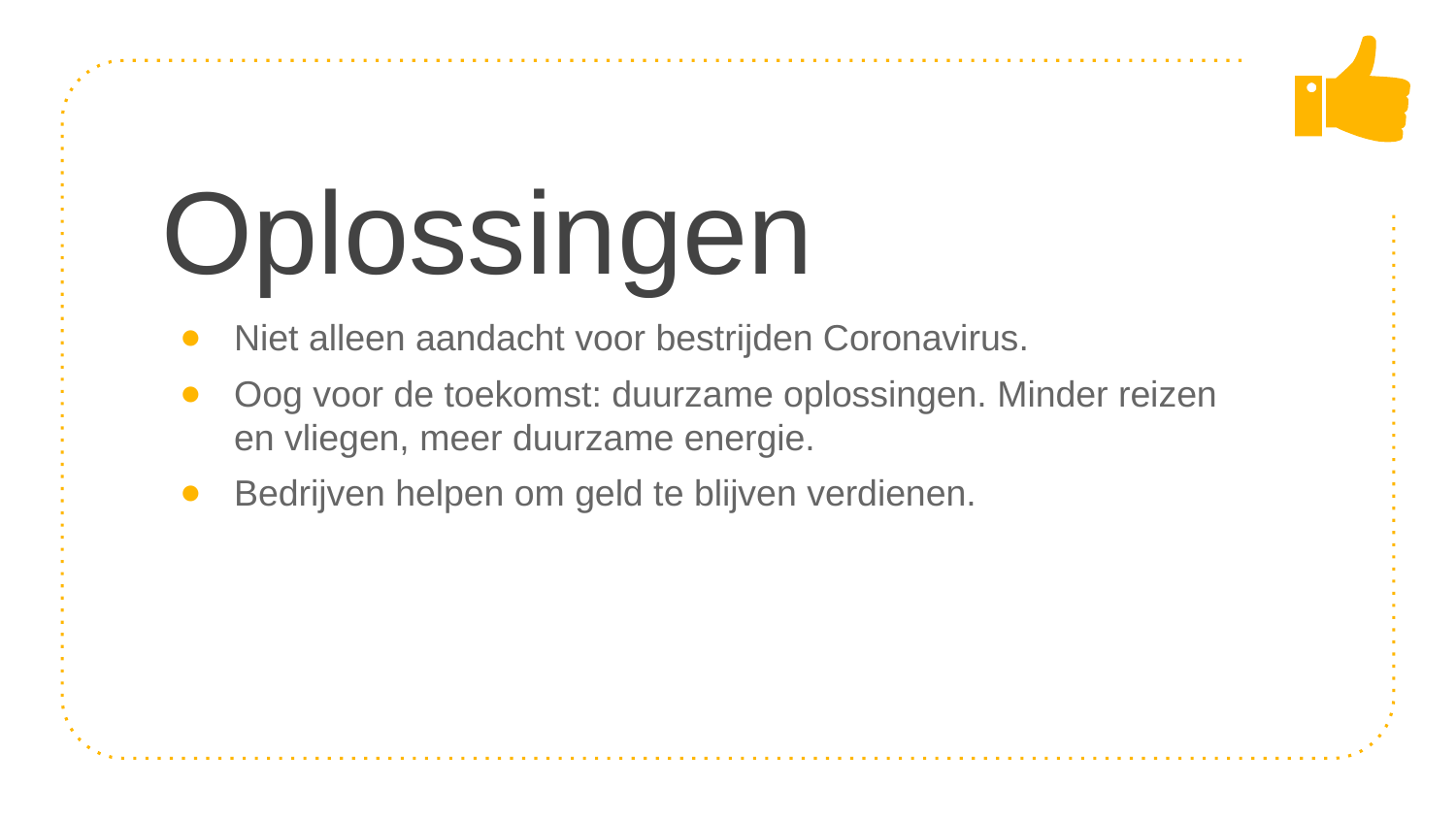

# Oplossingen
Niet alleen aandacht voor bestrijden Coronavirus.
Oog voor de toekomst: duurzame oplossingen. Minder reizen en vliegen, meer duurzame energie.
Bedrijven helpen om geld te blijven verdienen.